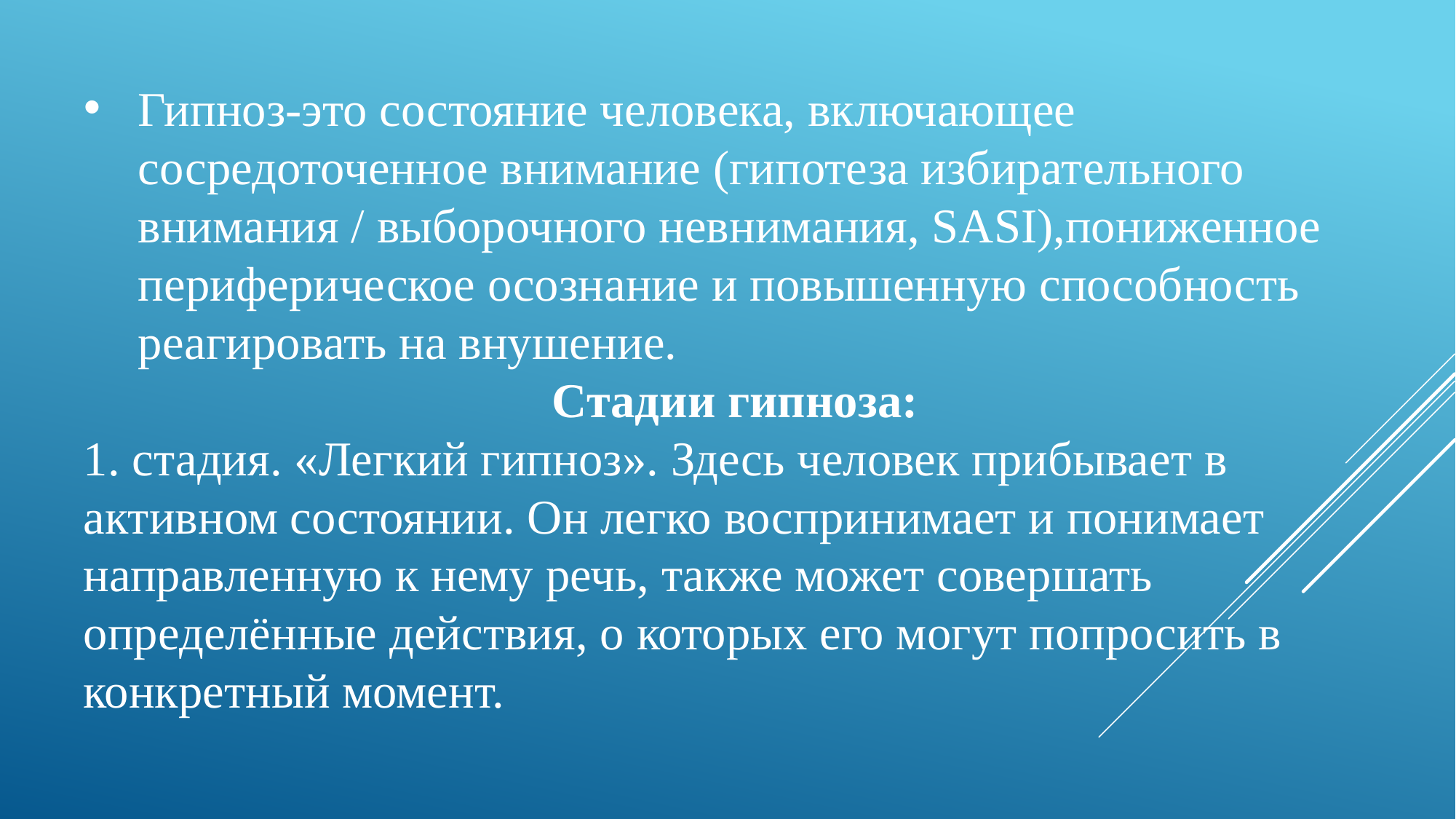

Гипноз-это состояние человека, включающее сосредоточенное внимание (гипотеза избирательного внимания / выборочного невнимания, SASI),пониженное периферическое осознание и повышенную способность реагировать на внушение.
Стадии гипноза:
1. стадия. «Легкий гипноз». Здесь человек прибывает в активном состоянии. Он легко воспринимает и понимает направленную к нему речь, также может совершать
определённые действия, о которых его могут попросить в конкретный момент.